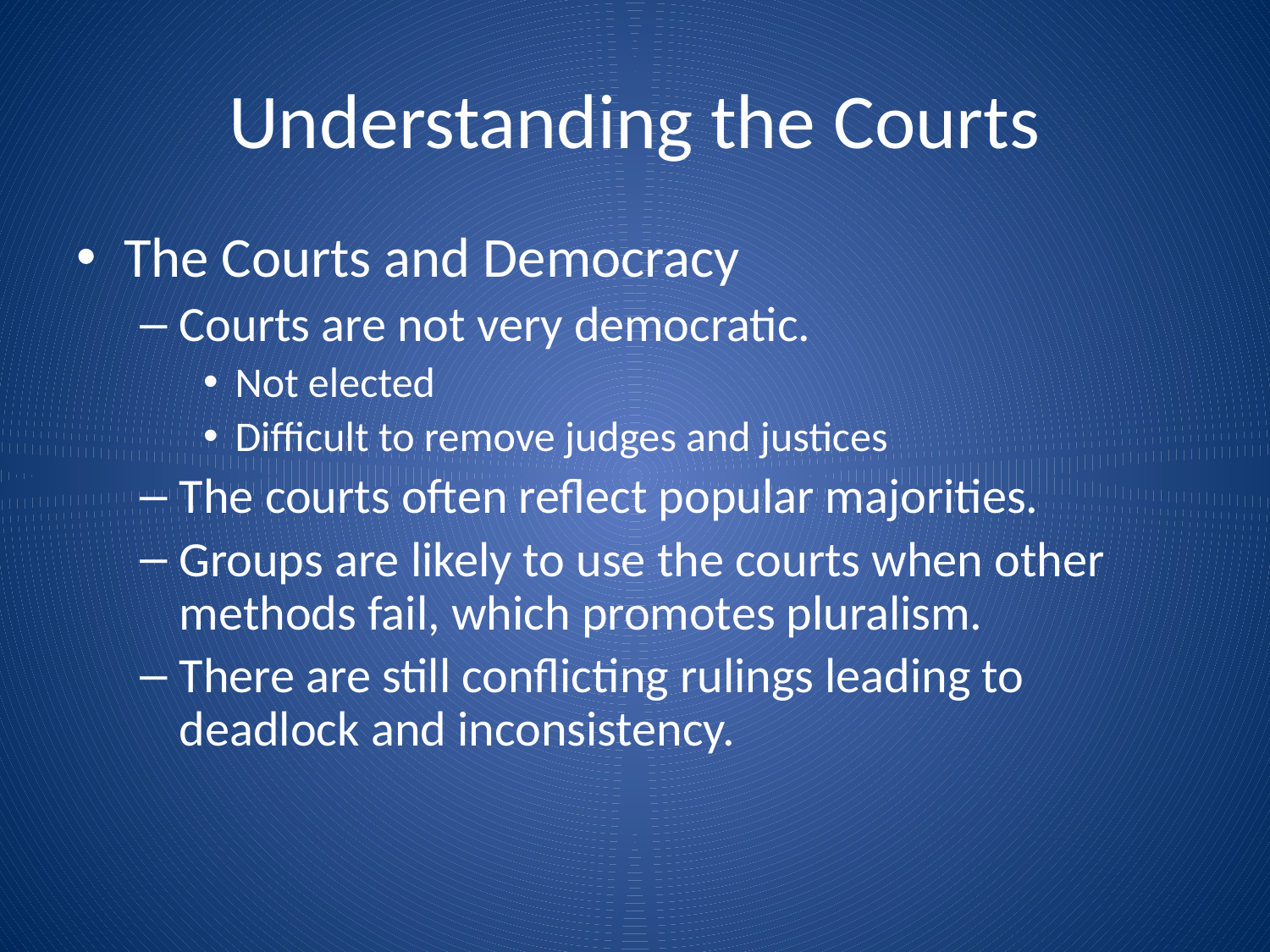

# Understanding the Courts
The Courts and Democracy
Courts are not very democratic.
Not elected
Difficult to remove judges and justices
The courts often reflect popular majorities.
Groups are likely to use the courts when other methods fail, which promotes pluralism.
There are still conflicting rulings leading to deadlock and inconsistency.